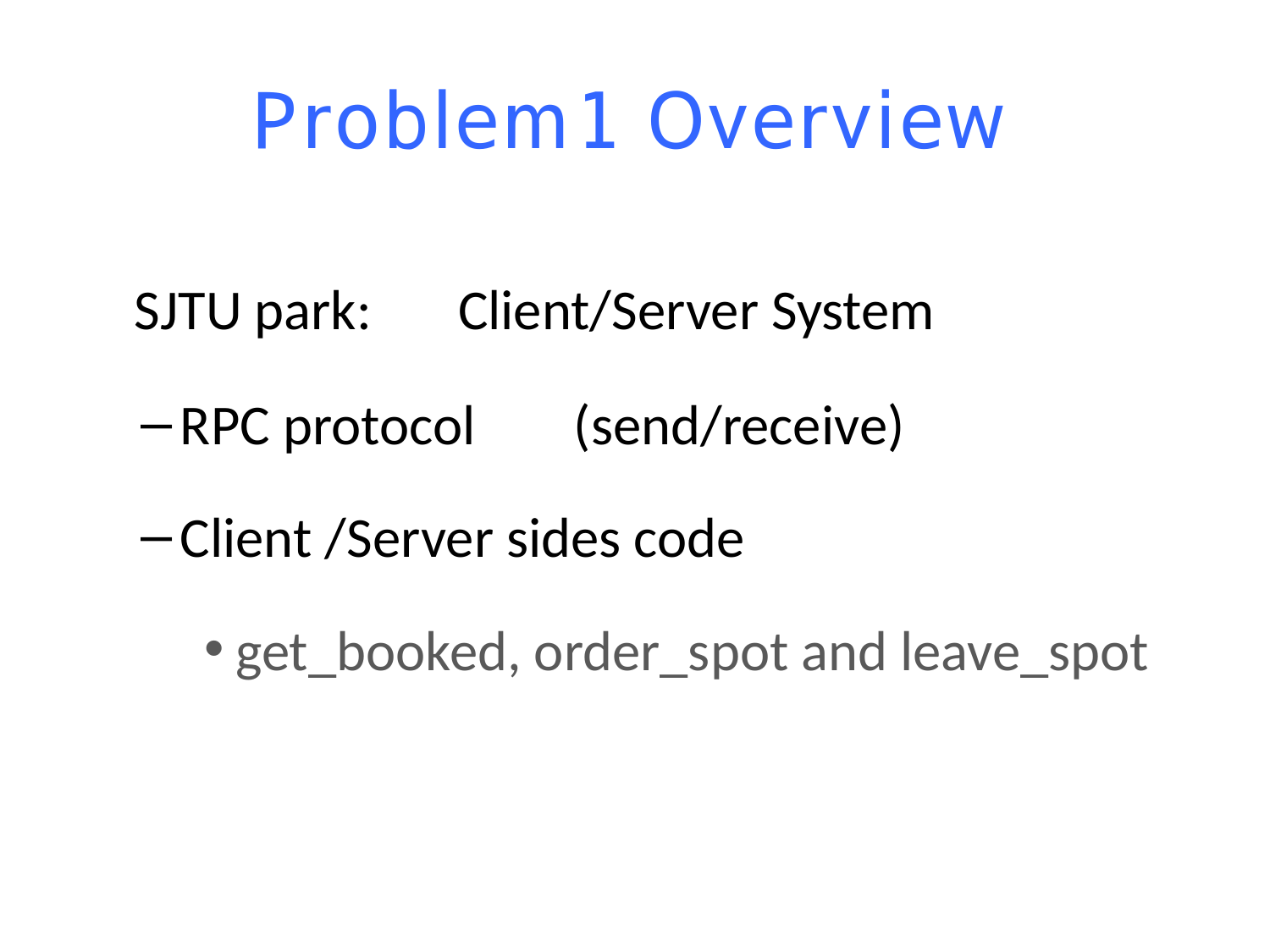

# Problem1 Overview
    SJTU park:	Client/Server System
RPC protocol	 (send/receive)
Client /Server sides code
get_booked, order_spot and leave_spot